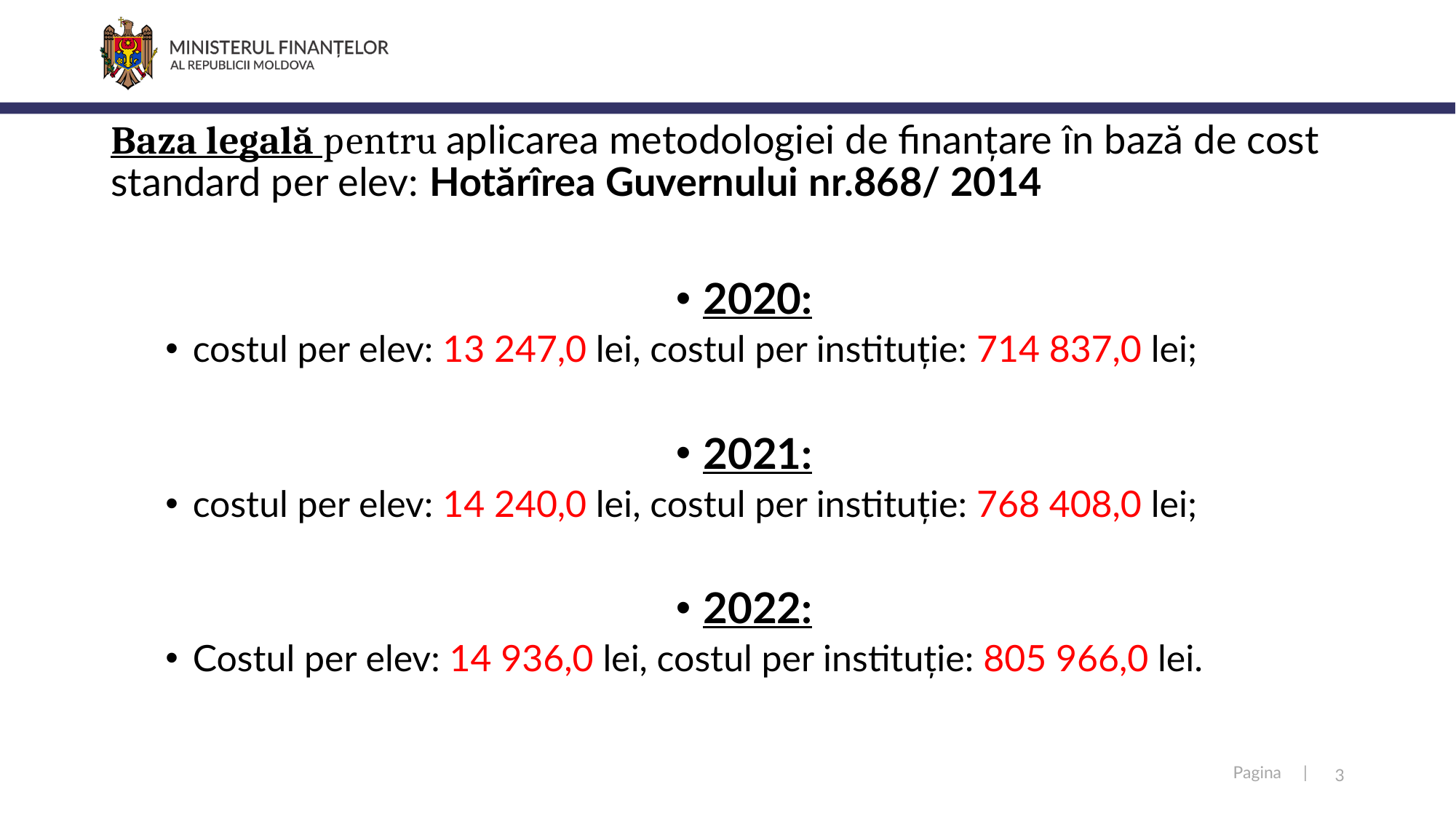

Baza legală pentru aplicarea metodologiei de finanțare în bază de cost standard per elev: Hotărîrea Guvernului nr.868/ 2014

2020:
costul per elev: 13 247,0 lei, costul per instituție: 714 837,0 lei;

2021:
costul per elev: 14 240,0 lei, costul per instituție: 768 408,0 lei;

2022:
Costul per elev: 14 936,0 lei, costul per instituție: 805 966,0 lei.

3